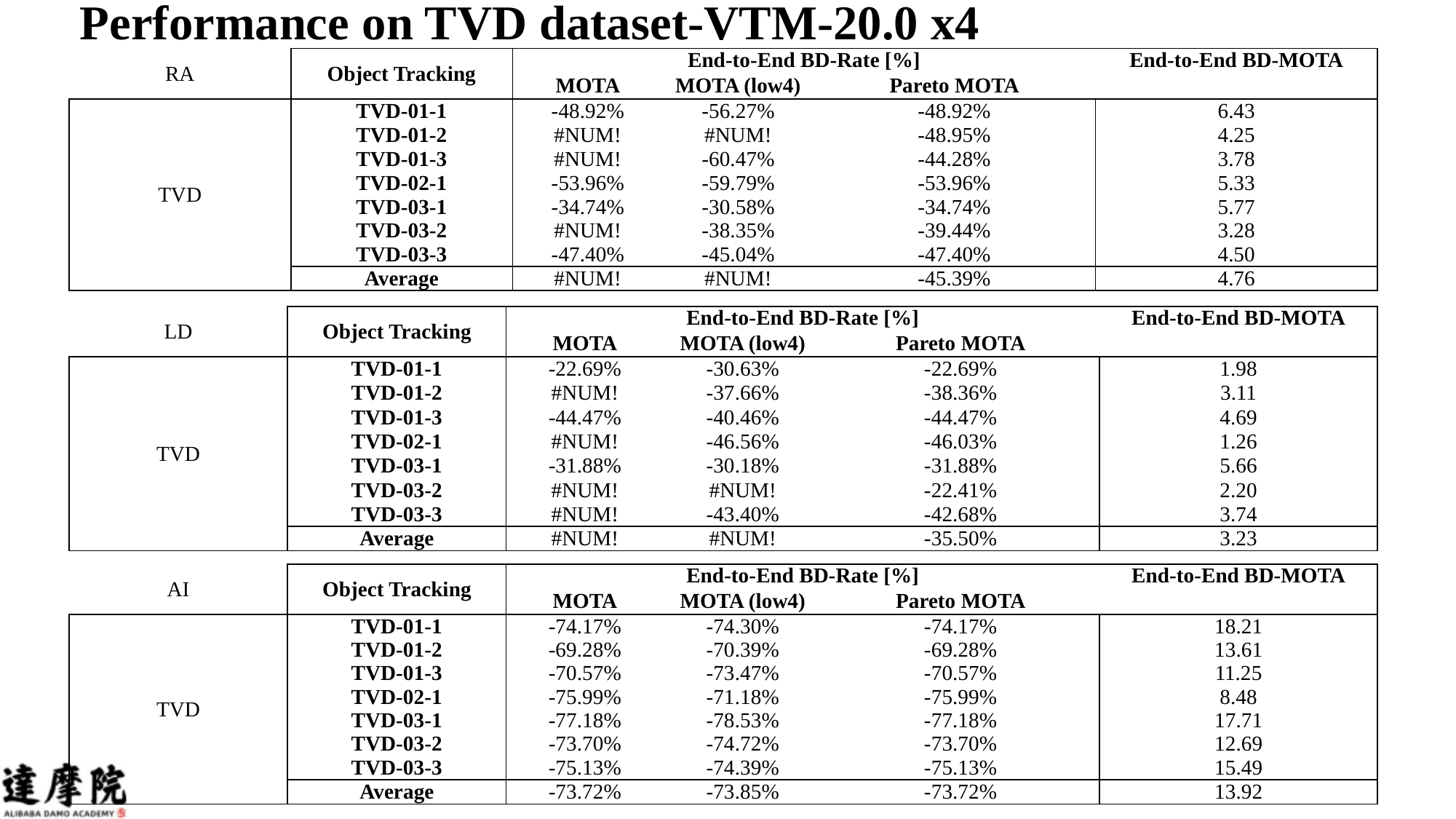

# Performance on TVD dataset-VTM-20.0 x4
| RA | Object Tracking | End-to-End BD-Rate [%] |  |  | End-to-End BD-MOTA |
| --- | --- | --- | --- | --- | --- |
|  |  | MOTA | MOTA (low4) | Pareto MOTA |  |
| TVD | TVD-01-1 | -48.92% | -56.27% | -48.92% | 6.43 |
|  | TVD-01-2 | #NUM! | #NUM! | -48.95% | 4.25 |
|  | TVD-01-3 | #NUM! | -60.47% | -44.28% | 3.78 |
|  | TVD-02-1 | -53.96% | -59.79% | -53.96% | 5.33 |
|  | TVD-03-1 | -34.74% | -30.58% | -34.74% | 5.77 |
|  | TVD-03-2 | #NUM! | -38.35% | -39.44% | 3.28 |
|  | TVD-03-3 | -47.40% | -45.04% | -47.40% | 4.50 |
|  | Average | #NUM! | #NUM! | -45.39% | 4.76 |

| LD | Object Tracking | End-to-End BD-Rate [%] |  |  | End-to-End BD-MOTA |
| --- | --- | --- | --- | --- | --- |
|  |  | MOTA | MOTA (low4) | Pareto MOTA |  |
| TVD | TVD-01-1 | -22.69% | -30.63% | -22.69% | 1.98 |
|  | TVD-01-2 | #NUM! | -37.66% | -38.36% | 3.11 |
|  | TVD-01-3 | -44.47% | -40.46% | -44.47% | 4.69 |
|  | TVD-02-1 | #NUM! | -46.56% | -46.03% | 1.26 |
|  | TVD-03-1 | -31.88% | -30.18% | -31.88% | 5.66 |
|  | TVD-03-2 | #NUM! | #NUM! | -22.41% | 2.20 |
|  | TVD-03-3 | #NUM! | -43.40% | -42.68% | 3.74 |
|  | Average | #NUM! | #NUM! | -35.50% | 3.23 |
| AI | Object Tracking | End-to-End BD-Rate [%] |  |  | End-to-End BD-MOTA |
| --- | --- | --- | --- | --- | --- |
|  |  | MOTA | MOTA (low4) | Pareto MOTA |  |
| TVD | TVD-01-1 | -74.17% | -74.30% | -74.17% | 18.21 |
|  | TVD-01-2 | -69.28% | -70.39% | -69.28% | 13.61 |
|  | TVD-01-3 | -70.57% | -73.47% | -70.57% | 11.25 |
|  | TVD-02-1 | -75.99% | -71.18% | -75.99% | 8.48 |
|  | TVD-03-1 | -77.18% | -78.53% | -77.18% | 17.71 |
|  | TVD-03-2 | -73.70% | -74.72% | -73.70% | 12.69 |
|  | TVD-03-3 | -75.13% | -74.39% | -75.13% | 15.49 |
|  | Average | -73.72% | -73.85% | -73.72% | 13.92 |